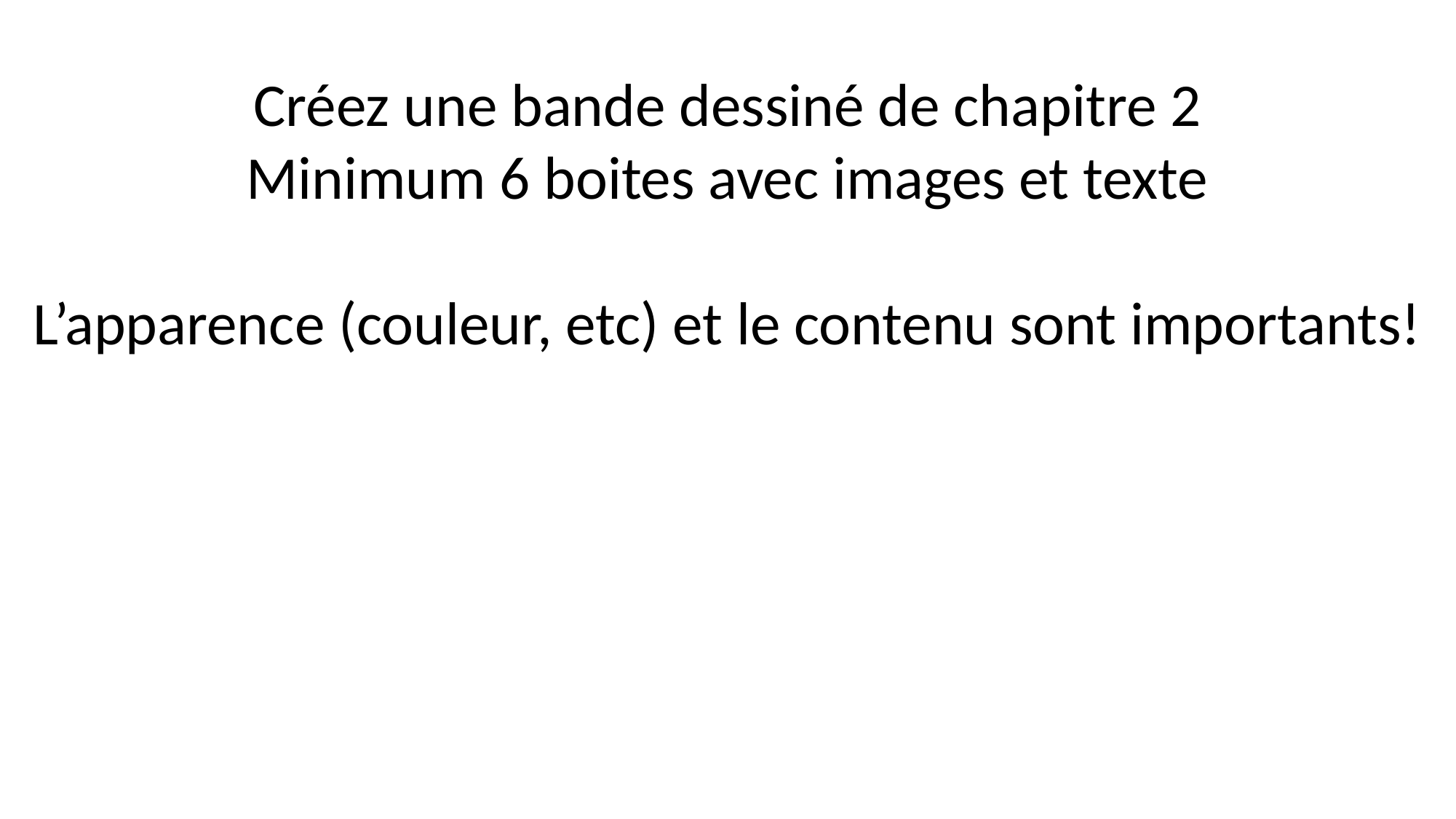

Créez une bande dessiné de chapitre 2
Minimum 6 boites avec images et texte

L’apparence (couleur, etc) et le contenu sont importants!